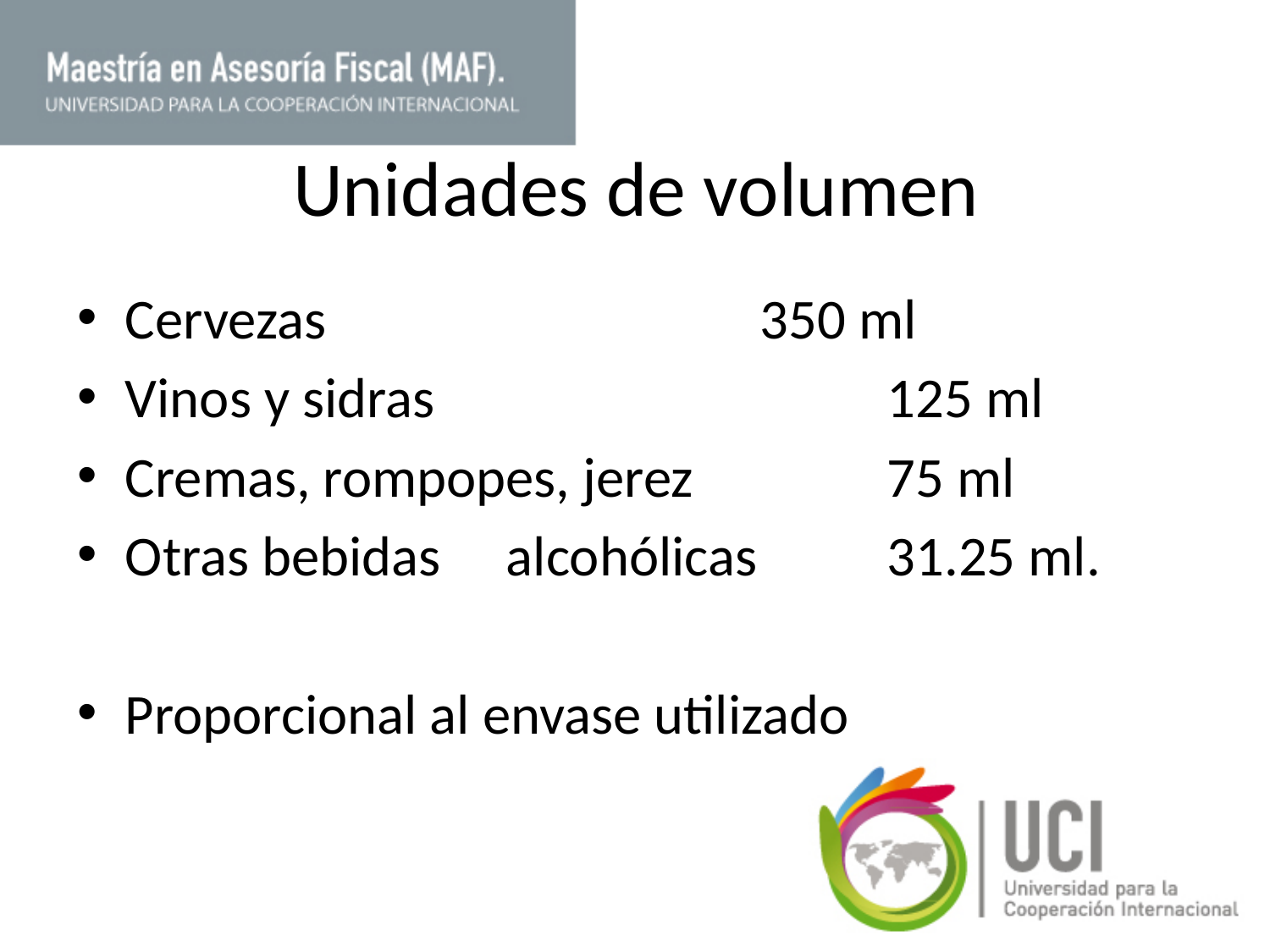

# Unidades de volumen
Cervezas 				350 ml
Vinos y sidras				125 ml
Cremas, rompopes, jerez		75 ml
Otras bebidas	alcohólicas		31.25 ml.

Proporcional al envase utilizado